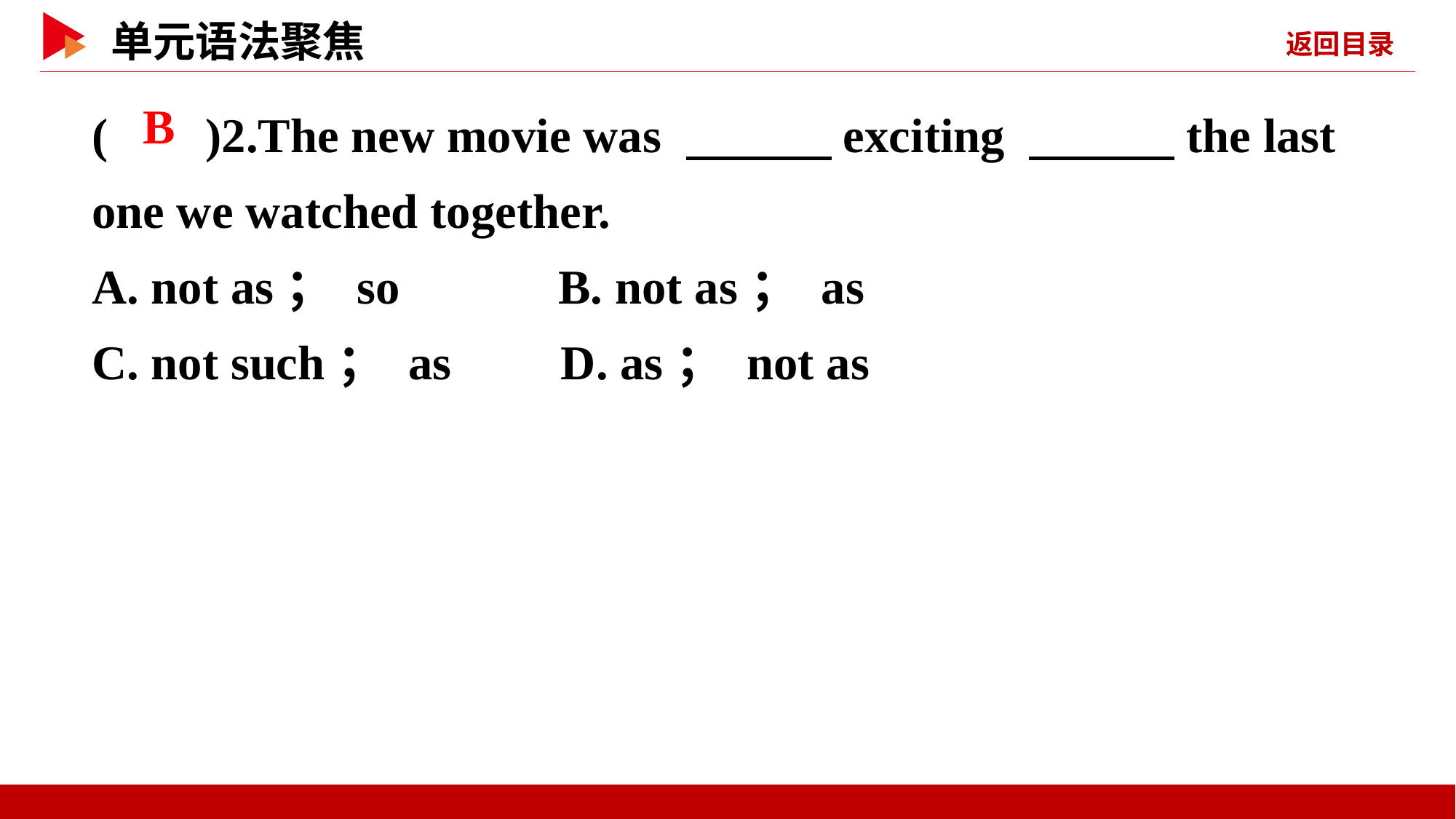

(        )2.The new movie was 　　　exciting 　　　the last one we watched together.
A. not as； so             B. not as； as
C. not such； as         D. as； not as
   B